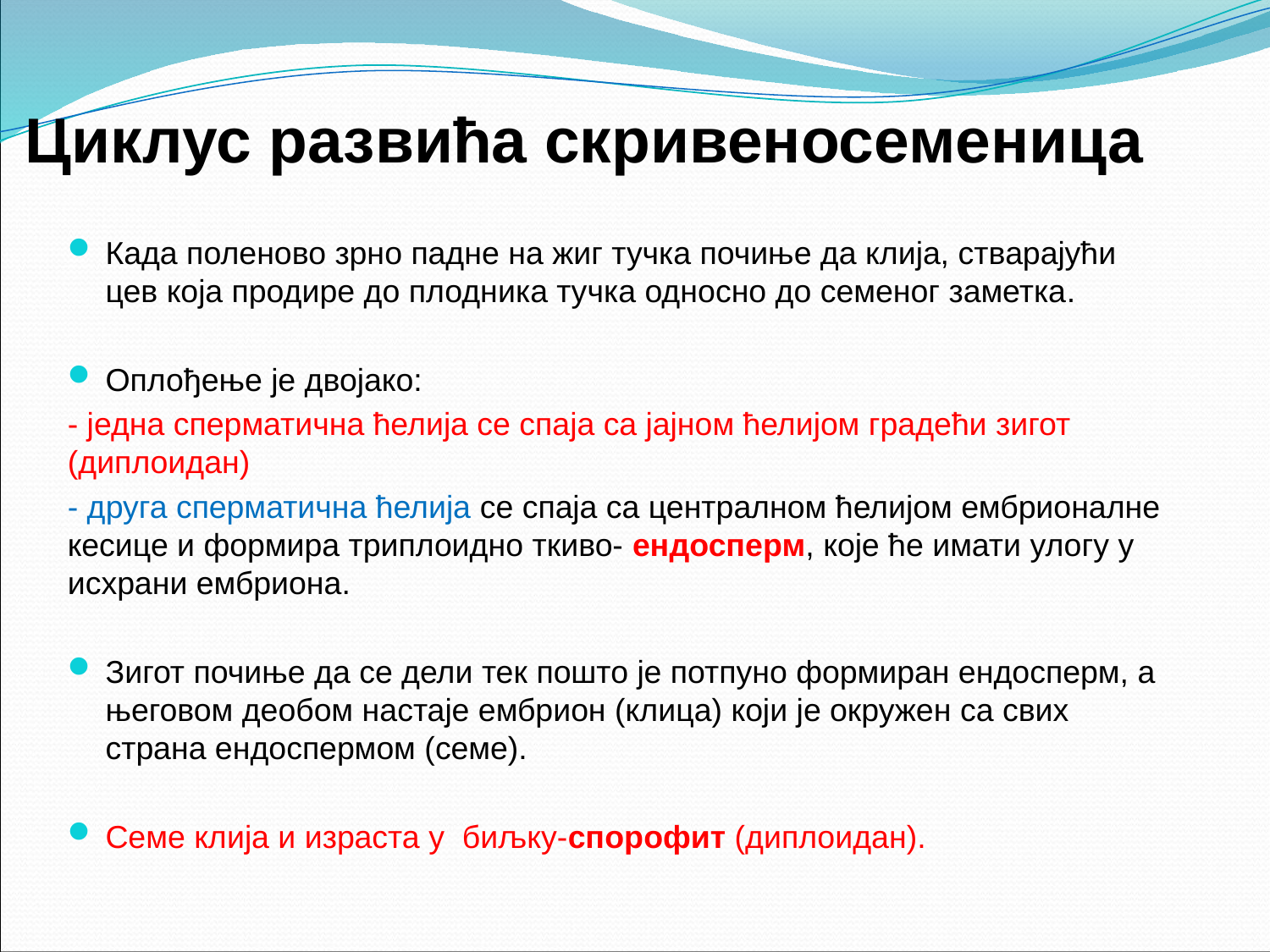

# Циклус развића скривеносеменица
Када поленово зрно падне на жиг тучка почиње да клија, стварајући цев која продире до плодника тучка односно до семеног заметка.

Оплођење је двојако:
- једна сперматична ћелија се спаја са јајном ћелијом градећи зигот (диплоидан)
- друга сперматична ћелија се спаја са централном ћелијом ембрионалне кесице и формира триплоидно ткиво- ендосперм, које ће имати улогу у исхрани ембриона.

Зигот почиње да се дели тек пошто је потпуно формиран ендосперм, а његовом деобом настаје ембрион (клица) који је окружен са свих страна ендоспермом (семе).

Семе клија и израста у  биљку-спорофит (диплоидан).